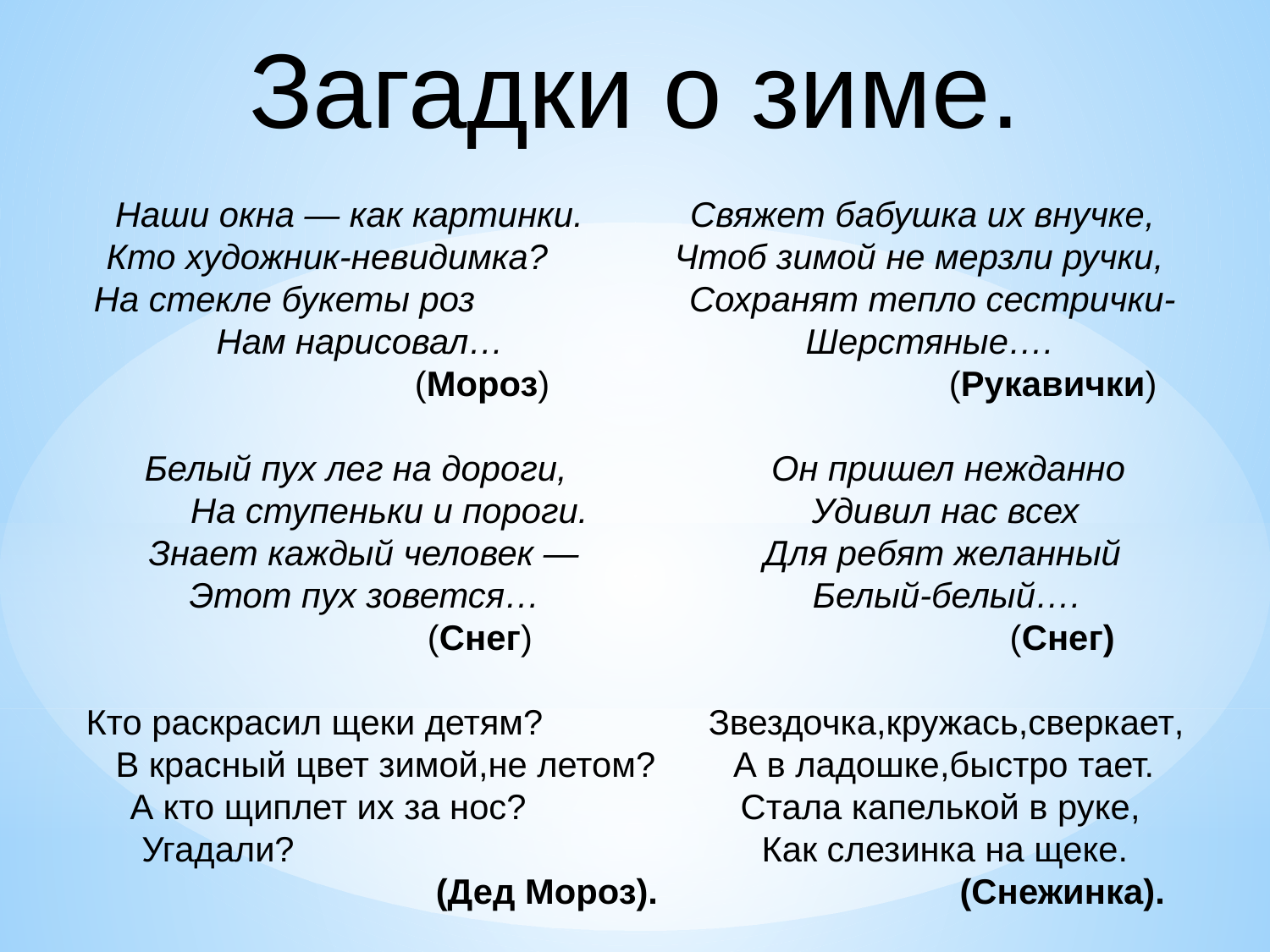

# Загадки о зиме. Наши окна — как картинки.           Свяжет бабушка их внучке, Кто художник-невидимка?             Чтоб зимой не мерзли ручки, На стекле букеты роз                      Сохранят тепло сестрички- Нам нарисовал…                               Шерстяные…. (Мороз)                                         (Рукавички) Белый пух лег на дороги,                     Он пришел нежданно На ступеньки и пороги.                       Удивил нас всех Знает каждый человек —                   Для ребят желанный Этот пух зовется…                            Белый-белый…. (Снег)                                                 (Снег) Кто раскрасил щеки детям?                 Звездочка,кружась,сверкает, В красный цвет зимой,не летом?        А в ладошке,быстро тает. А кто щиплет их за нос?                      Стала капелькой в руке, Угадали?                                                Как слезинка на щеке. (Дед Мороз).                               (Снежинка).